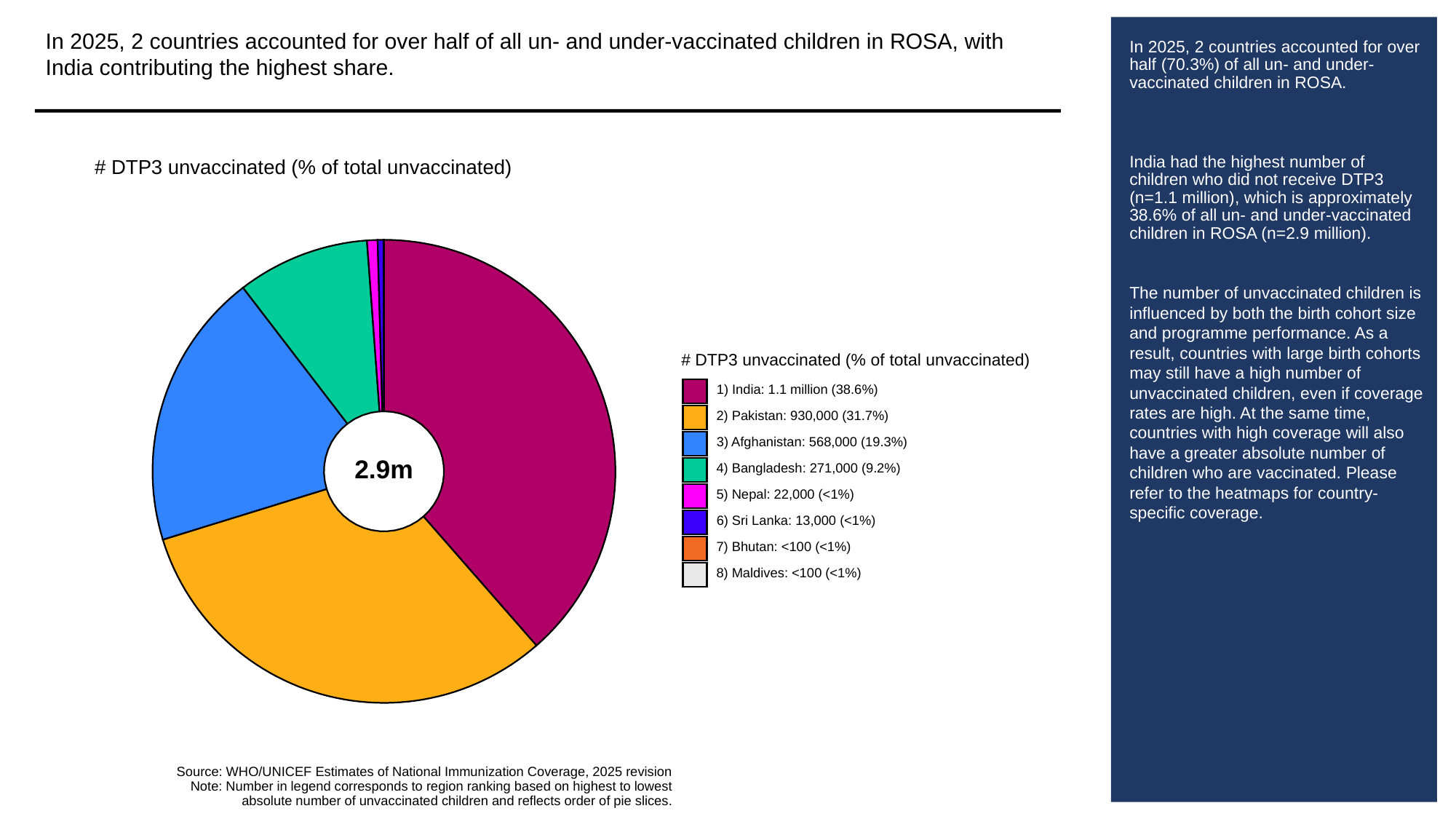

In 2025, 2 countries accounted for over half of all un- and under-vaccinated children in ROSA, with India contributing the highest share.
# In 2025, 2 countries accounted for over half (70.3%) of all un- and under-vaccinated children in ROSA.

India had the highest number of children who did not receive DTP3 (n=1.1 million), which is approximately 38.6% of all un- and under-vaccinated children in ROSA (n=2.9 million).

The number of unvaccinated children is influenced by both the birth cohort size and programme performance. As a result, countries with large birth cohorts may still have a high number of unvaccinated children, even if coverage rates are high. At the same time, countries with high coverage will also have a greater absolute number of children who are vaccinated. Please refer to the heatmaps for country-specific coverage.

# DTP3 unvaccinated (% of total unvaccinated)

# DTP3 unvaccinated (% of total unvaccinated)

1) India: 1.1 million (38.6%)

2) Pakistan: 930,000 (31.7%)

3) Afghanistan: 568,000 (19.3%)

2.9m
4) Bangladesh: 271,000 (9.2%)

5) Nepal: 22,000 (<1%)

6) Sri Lanka: 13,000 (<1%)

7) Bhutan: <100 (<1%)

8) Maldives: <100 (<1%)
Source: WHO/UNICEF Estimates of National Immunization Coverage, 2025 revision
Note: Number in legend corresponds to region ranking based on highest to lowest
absolute number of unvaccinated children and reflects order of pie slices.